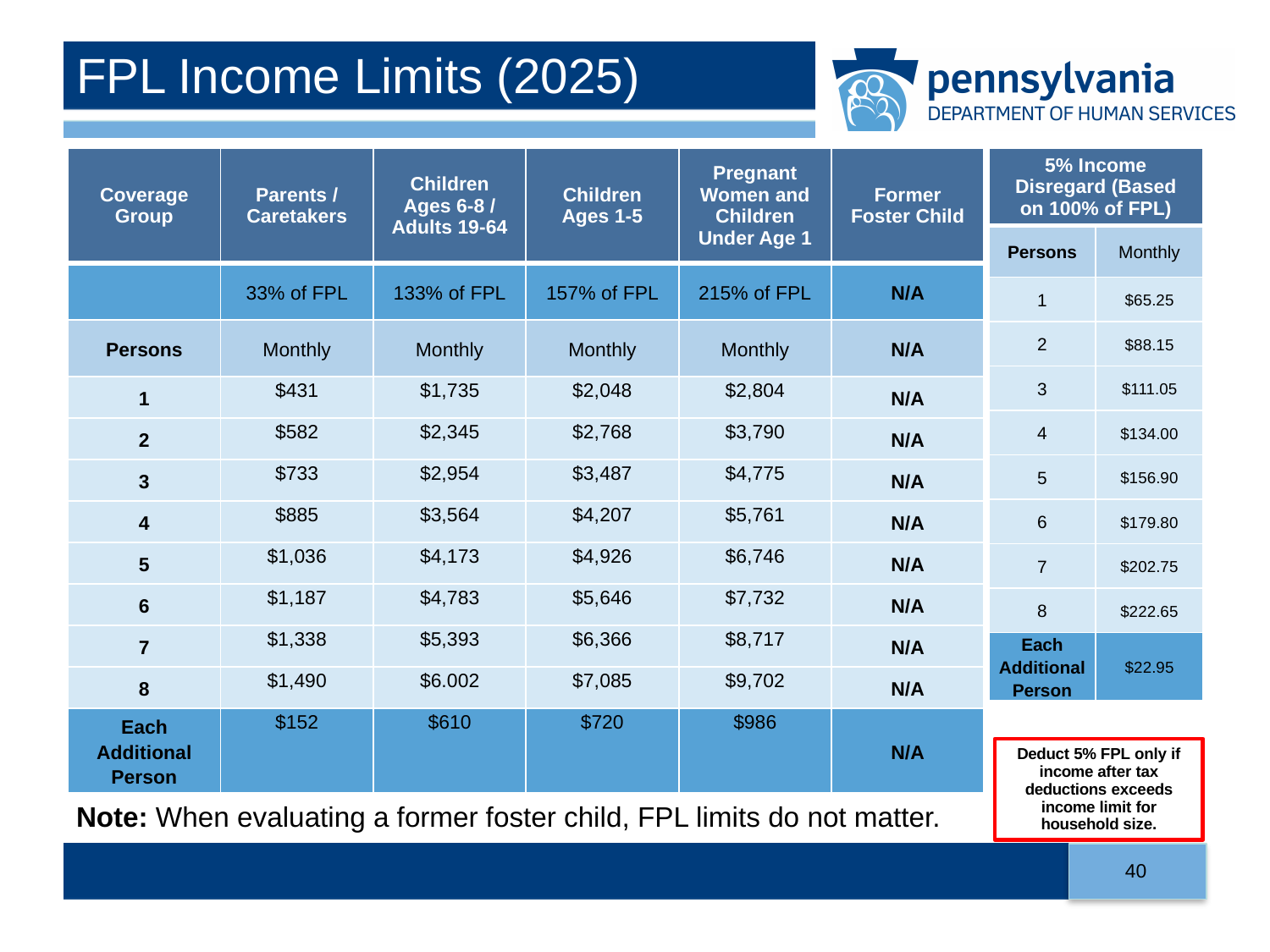

# FPL Income Limits (2025)
| Coverage Group | Parents / Caretakers | Children Ages 6-8 / Adults 19-64 | Children Ages 1-5 | Pregnant Women and Children Under Age 1 | Former Foster Child |
| --- | --- | --- | --- | --- | --- |
|  | 33% of FPL | 133% of FPL | 157% of FPL | 215% of FPL | N/A |
| Persons | Monthly | Monthly | Monthly | Monthly | N/A |
| 1 | $431 | $1,735 | $2,048 | $2,804 | N/A |
| 2 | $582 | $2,345 | $2,768 | $3,790 | N/A |
| 3 | $733 | $2,954 | $3,487 | $4,775 | N/A |
| 4 | $885 | $3,564 | $4,207 | $5,761 | N/A |
| 5 | $1,036 | $4,173 | $4,926 | $6,746 | N/A |
| 6 | $1,187 | $4,783 | $5,646 | $7,732 | N/A |
| 7 | $1,338 | $5,393 | $6,366 | $8,717 | N/A |
| 8 | $1,490 | $6.002 | $7,085 | $9,702 | N/A |
| Each Additional Person | $152 | $610 | $720 | $986 | N/A |
| 5% Income Disregard (Based on 100% of FPL) |  |
| --- | --- |
| Persons | Monthly |
| 1 | $65.25 |
| 2 | $88.15 |
| 3 | $111.05 |
| 4 | $134.00 |
| 5 | $156.90 |
| 6 | $179.80 |
| 7 | $202.75 |
| 8 | $222.65 |
| Each Additional Person | $22.95 |
Deduct 5% FPL only if income after tax deductions exceeds income limit for household size.
Note: When evaluating a former foster child, FPL limits do not matter.
40